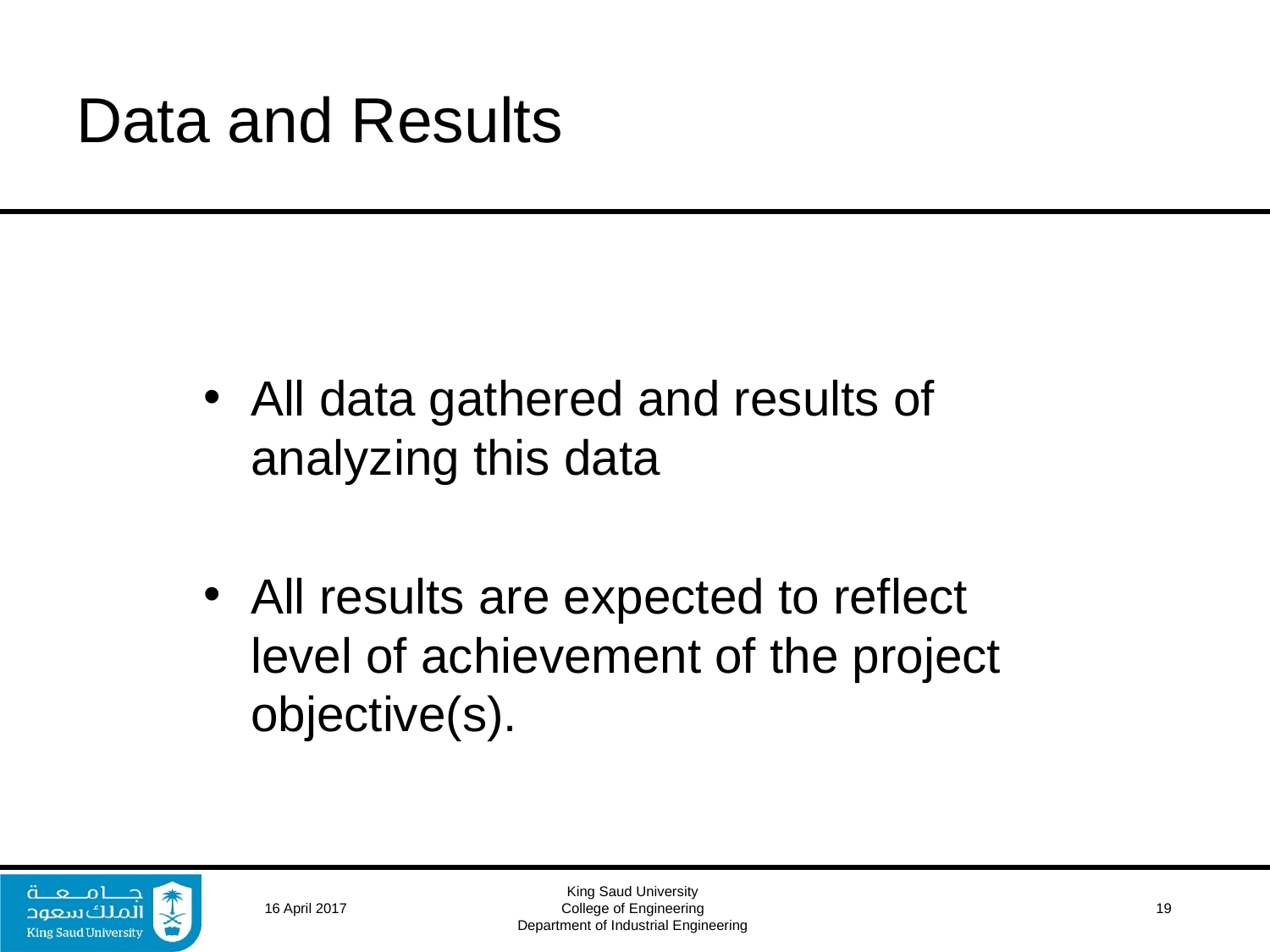

# Data and Results

All data gathered and results of analyzing this data

All results are expected to reflect level of achievement of the project objective(s).
16 April 2017

King Saud University
College of Engineering
Department of Industrial Engineering

                                                          19